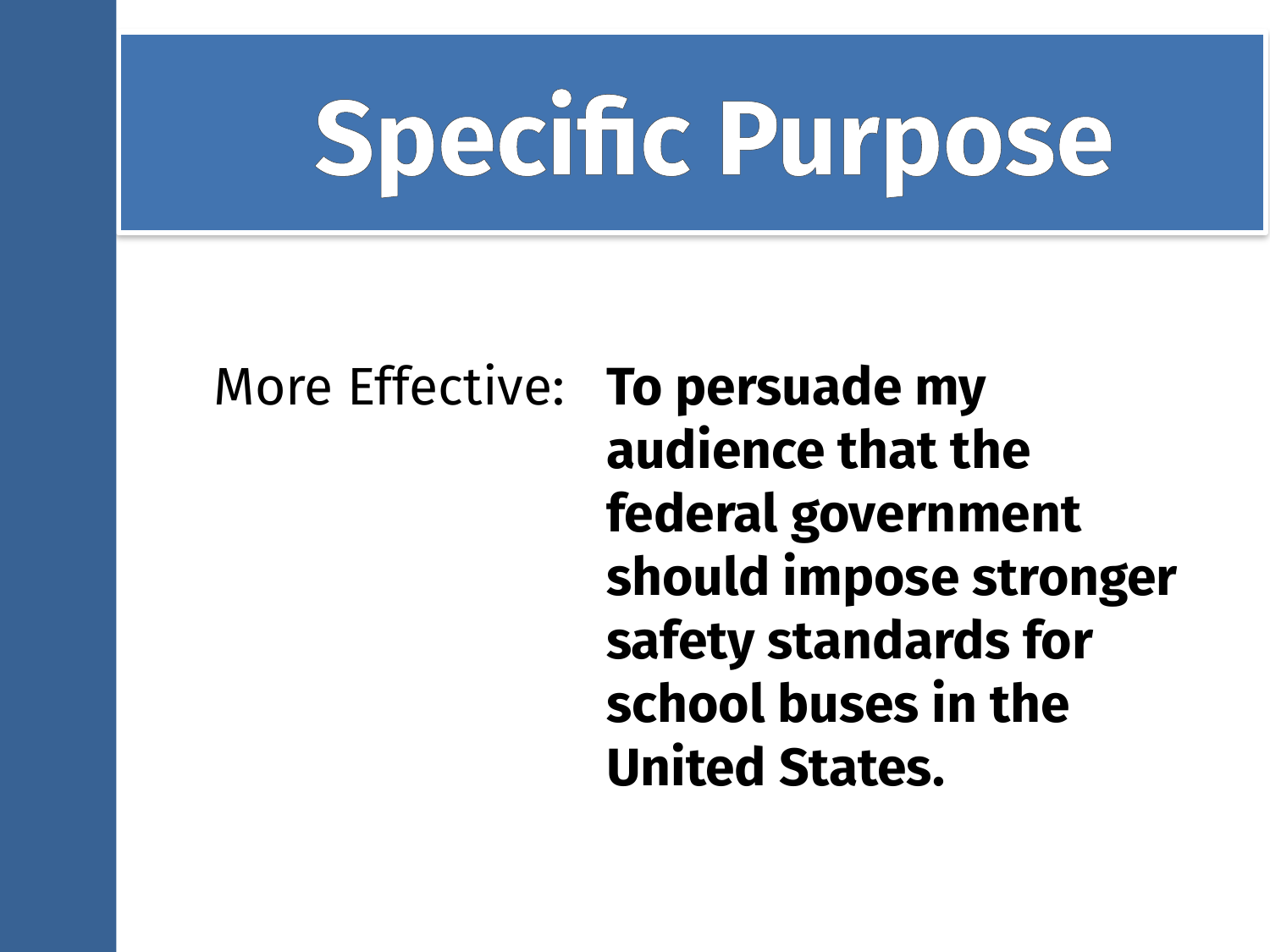

# Specific Purpose
| More Effective: | To persuade my audience that the federal government should impose stronger safety standards for school buses in the United States. |
| --- | --- |